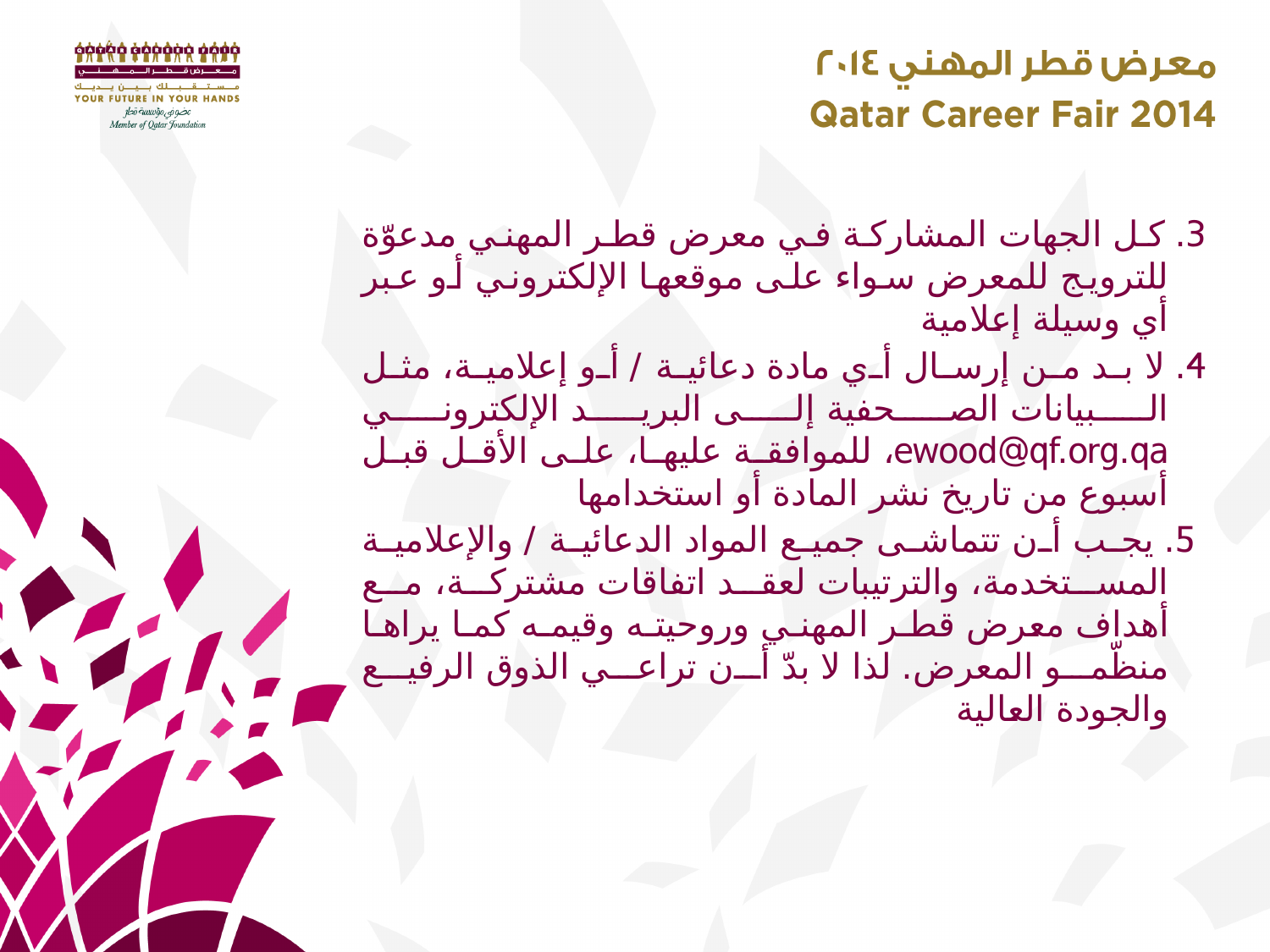

3. كل الجهات المشاركة في معرض قطر المهني مدعوّة للترويج للمعرض سواء على موقعها الإلكتروني أو عبر أي وسيلة إعلامية
4. لا بد من إرسال أي مادة دعائية / أو إعلامية، مثل البيانات الصحفية إلى البريد الإلكتروني ewood@qf.org.qa، للموافقة عليها، على الأقل قبل أسبوع من تاريخ نشر المادة أو استخدامها
 5. يجب أن تتماشى جميع المواد الدعائية / والإعلامية المستخدمة، والترتيبات لعقد اتفاقات مشتركة، مع أهداف معرض قطر المهني وروحيته وقيمه كما يراها منظّمو المعرض. لذا لا بدّ أن تراعي الذوق الرفيع والجودة العالية